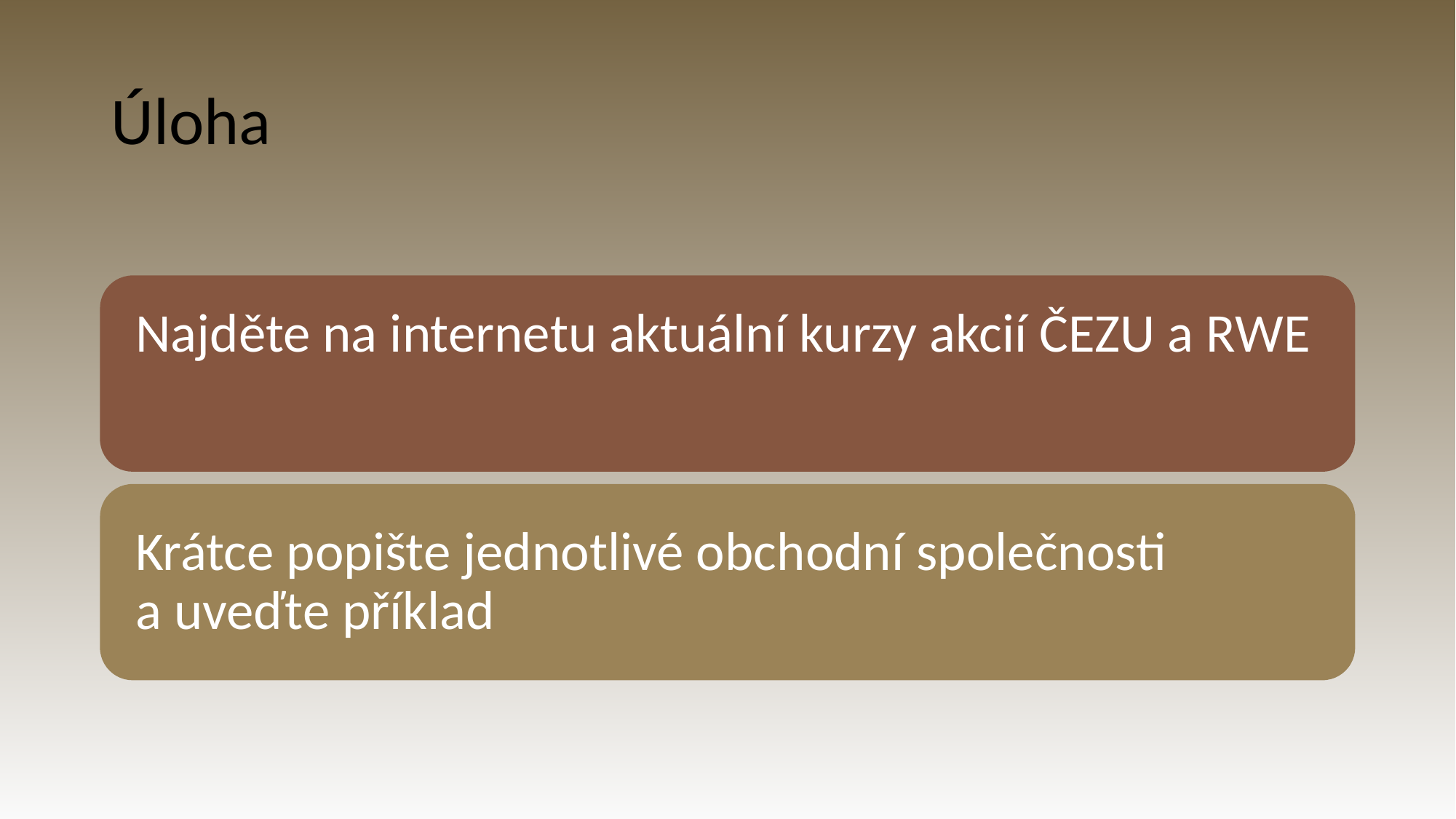

# Úloha
Najděte na internetu aktuální kurzy akcií ČEZU a RWE

Krátce popište jednotlivé obchodní společnosti
a uveďte příklad